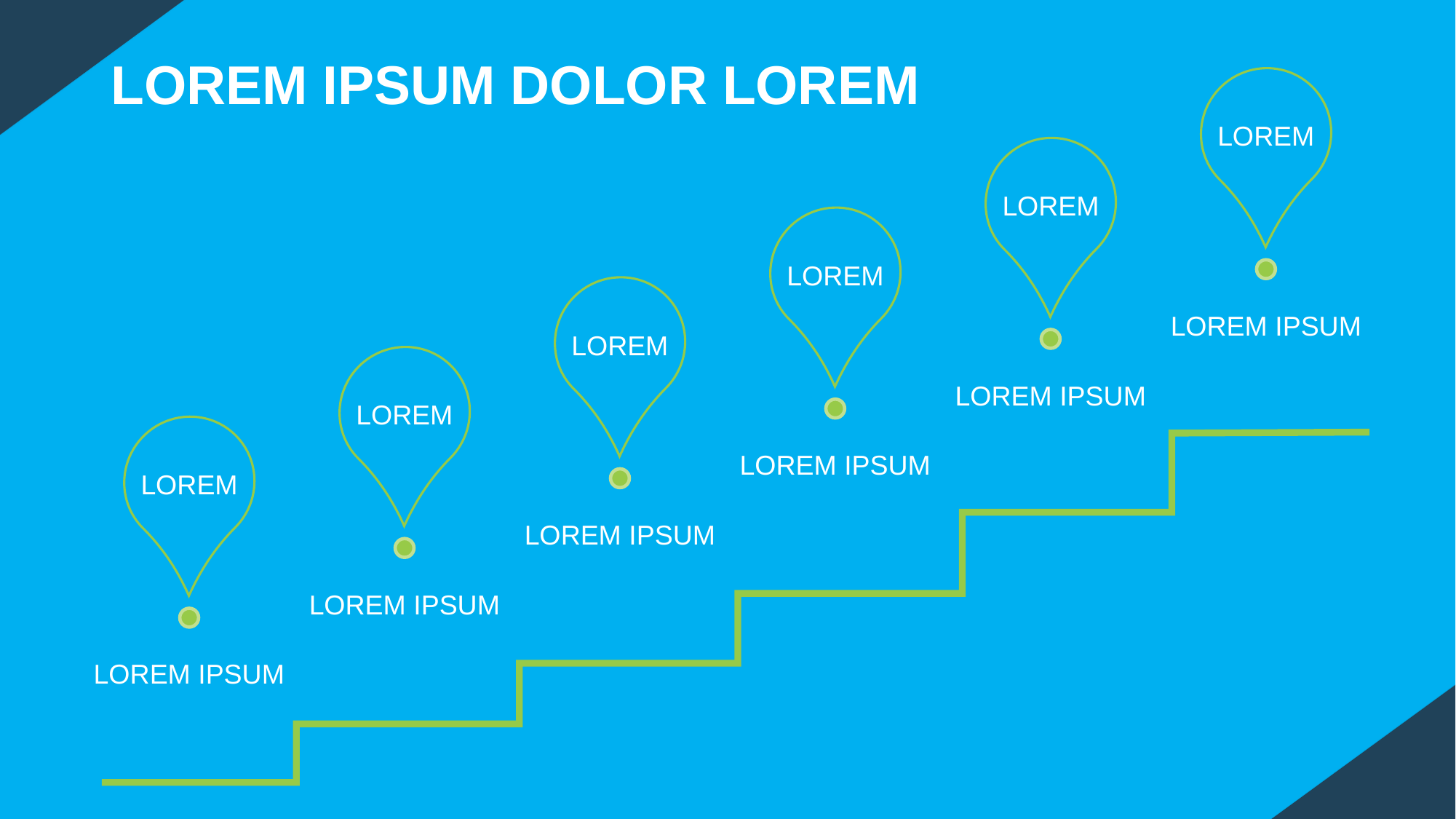

LOREM IPSUM DOLOR LOREM

LOREM

LOREM IPSUM

LOREM

LOREM IPSUM

LOREM

LOREM IPSUM

LOREM

LOREM IPSUM

LOREM

LOREM IPSUM

LOREM

LOREM IPSUM